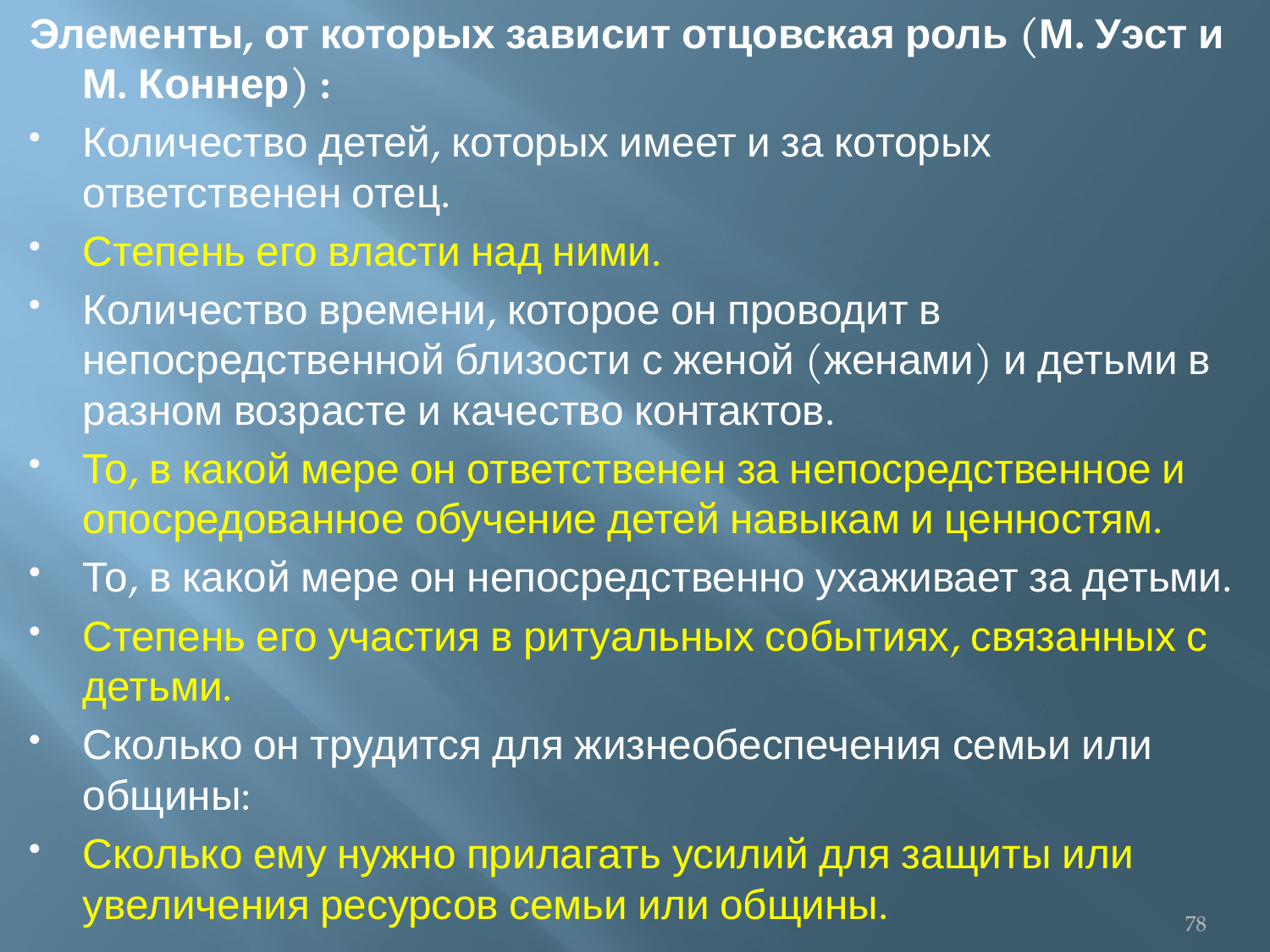

Элементы, от которых зависит отцовская роль (М. Уэст и М. Коннер) :
Количество детей, которых имеет и за которых ответственен отец.
Степень его власти над ними.
Количество времени, которое он проводит в непосредственной близости с женой (женами) и детьми в разном возрасте и качество контактов.
То, в какой мере он ответственен за непосредственное и опосредованное обучение детей навыкам и ценностям.
То, в какой мере он непосредственно ухаживает за детьми.
Степень его участия в ритуальных событиях, связанных с детьми.
Сколько он трудится для жизнеобеспечения семьи или общины:
Сколько ему нужно прилагать усилий для защиты или увеличения ресурсов семьи или общины.

78